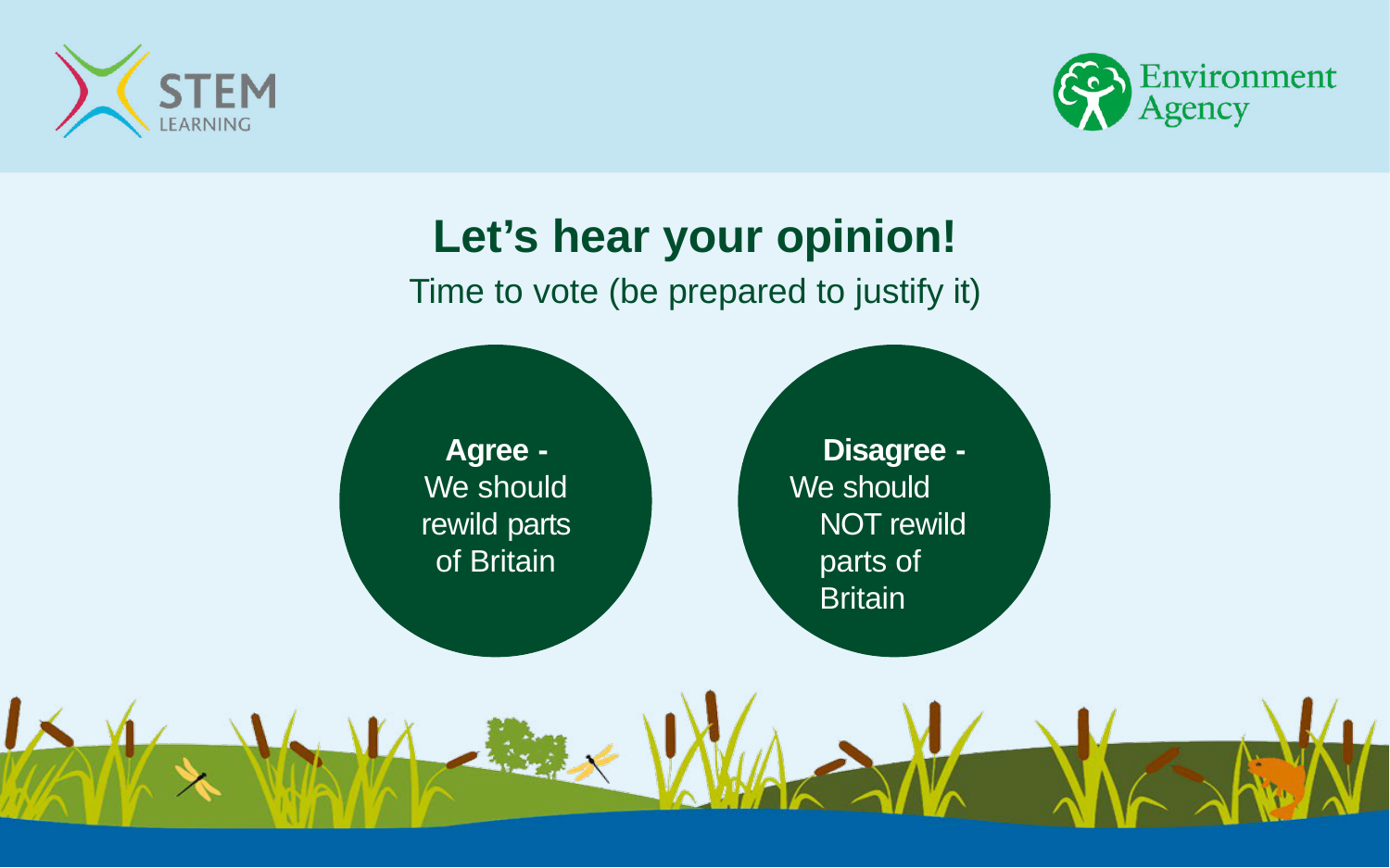

# Let’s hear your opinion!
Time to vote (be prepared to justify it)

Agree - We should rewild parts of Britain
Disagree -
We should NOT rewild parts of Britain